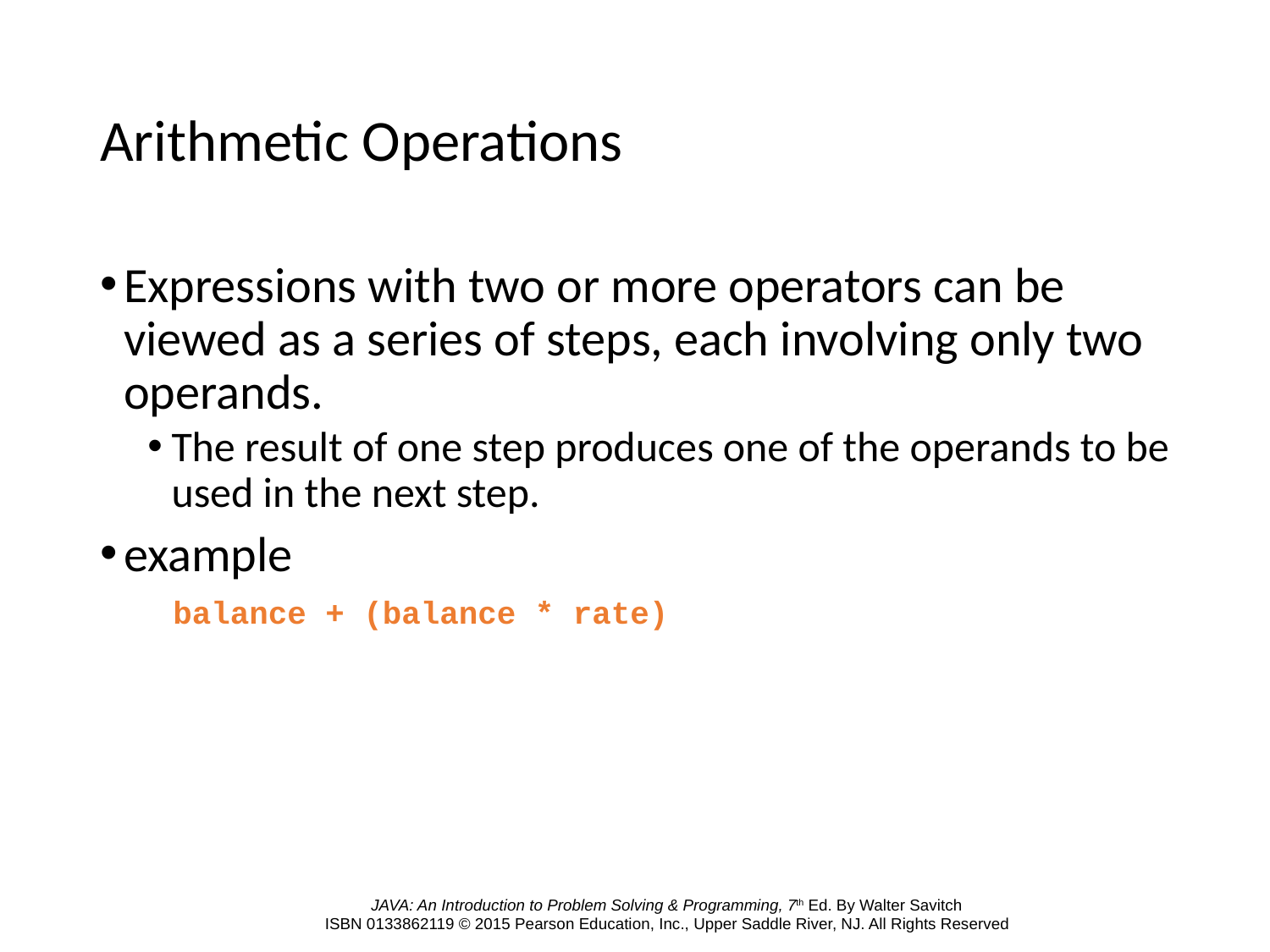

# Arithmetic Operations
Expressions with two or more operators can be viewed as a series of steps, each involving only two operands.
The result of one step produces one of the operands to be used in the next step.
example
 balance + (balance * rate)